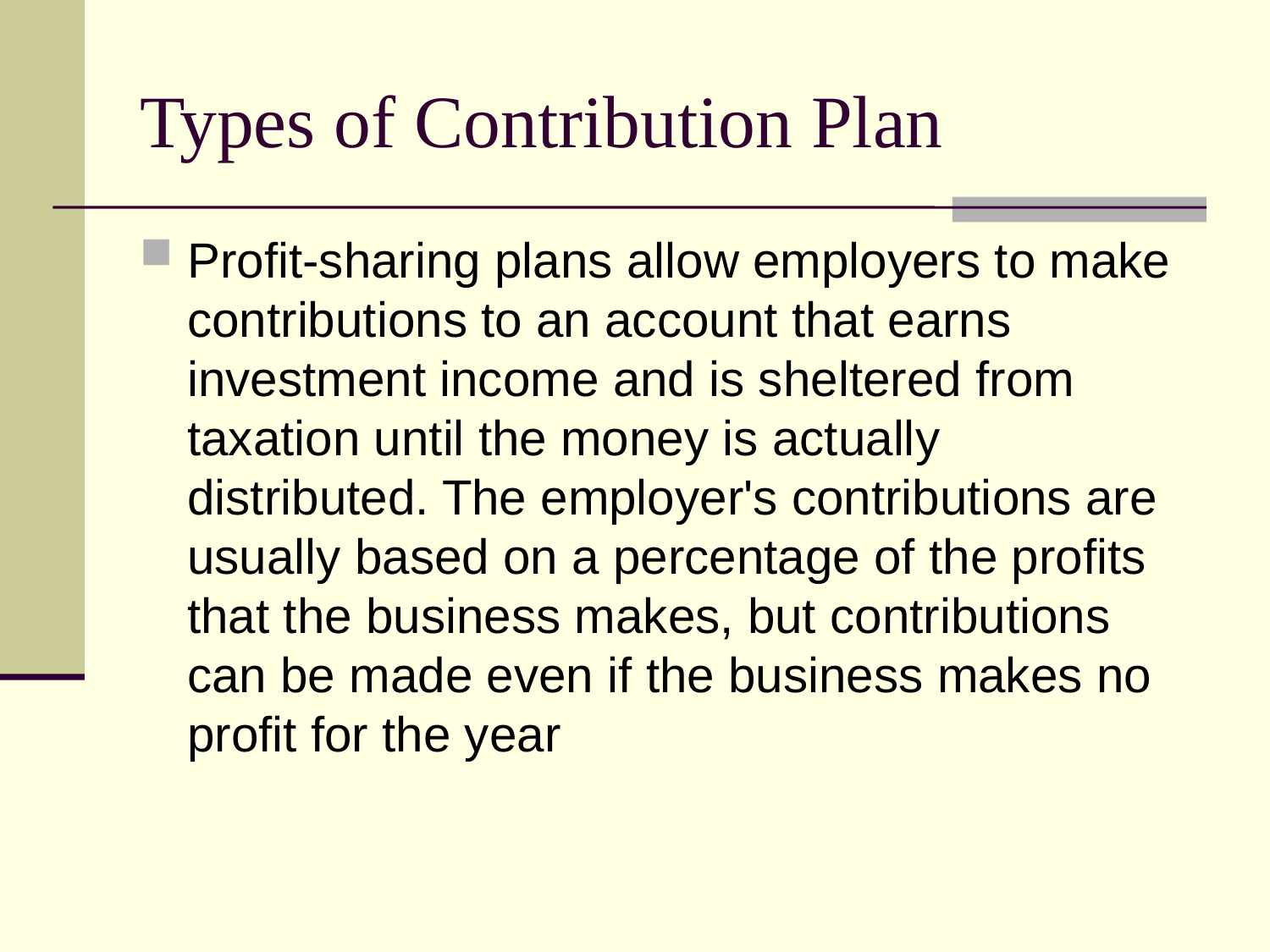

# Types of Contribution Plan
Profit-sharing plans allow employers to make contributions to an account that earns investment income and is sheltered from taxation until the money is actually distributed. The employer's contributions are usually based on a percentage of the profits that the business makes, but contributions can be made even if the business makes no profit for the year